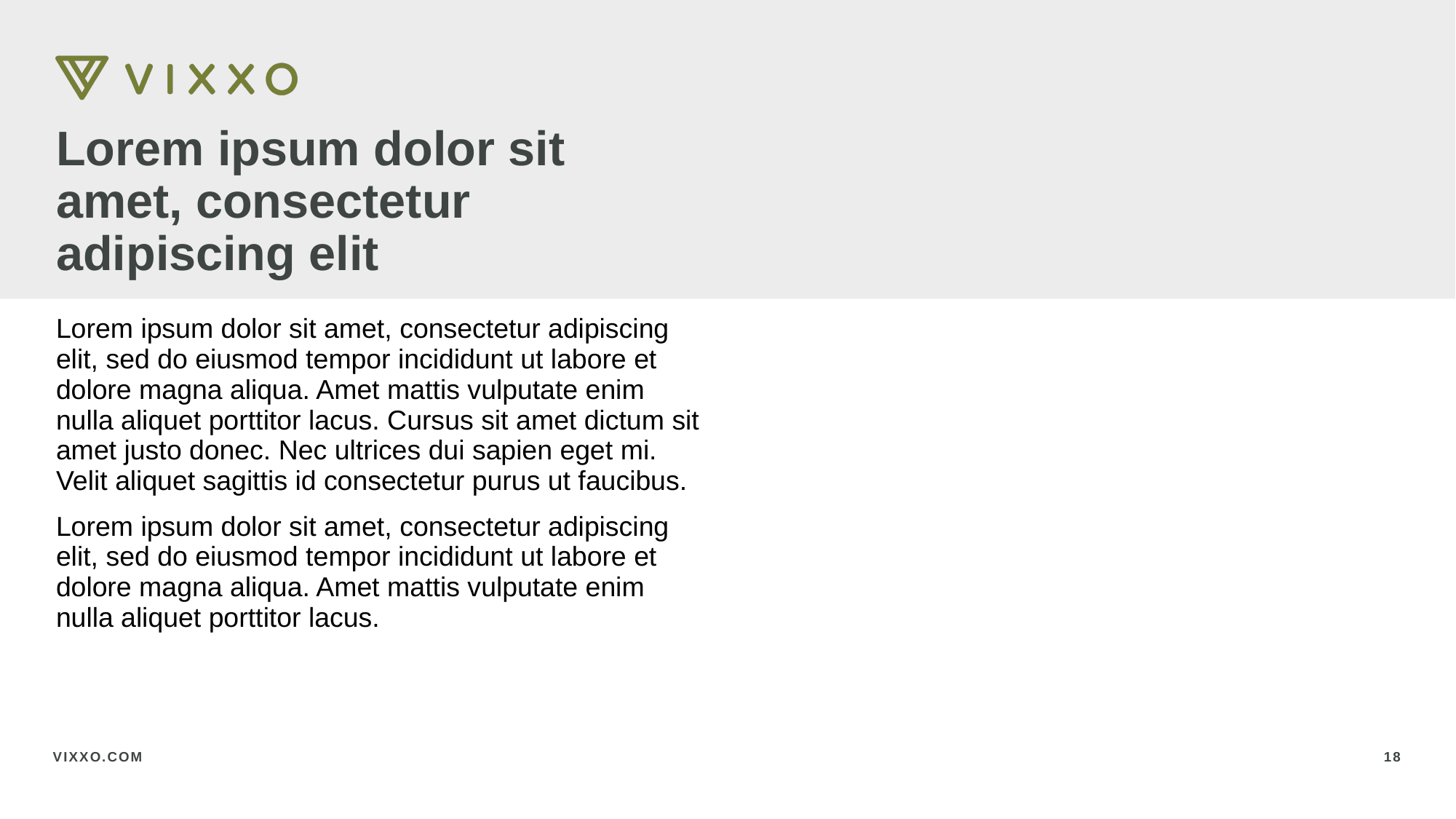

# Lorem ipsum dolor sit amet, consectetur adipiscing elit
Lorem ipsum dolor sit amet, consectetur adipiscing elit, sed do eiusmod tempor incididunt ut labore et dolore magna aliqua. Amet mattis vulputate enim nulla aliquet porttitor lacus. Cursus sit amet dictum sit amet justo donec. Nec ultrices dui sapien eget mi. Velit aliquet sagittis id consectetur purus ut faucibus.
Lorem ipsum dolor sit amet, consectetur adipiscing elit, sed do eiusmod tempor incididunt ut labore et dolore magna aliqua. Amet mattis vulputate enim nulla aliquet porttitor lacus.